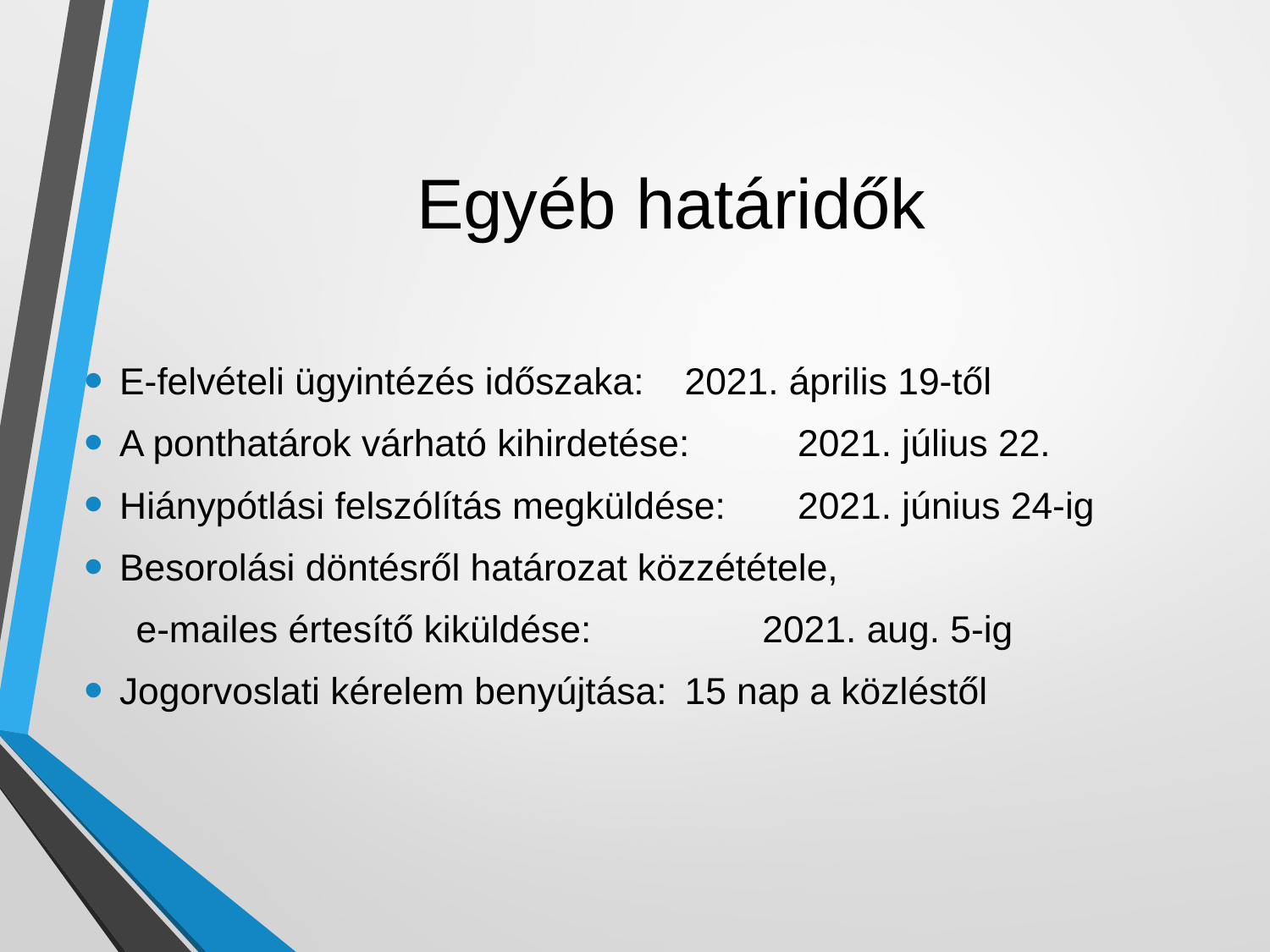

# Egyéb határidők
E-felvételi ügyintézés időszaka: 		2021. április 19-től
A ponthatárok várható kihirdetése: 	2021. július 22.
Hiánypótlási felszólítás megküldése: 	2021. június 24-ig
Besorolási döntésről határozat közzététele,
     e-mailes értesítő kiküldése: 			2021. aug. 5-ig
Jogorvoslati kérelem benyújtása: 		15 nap a közléstől